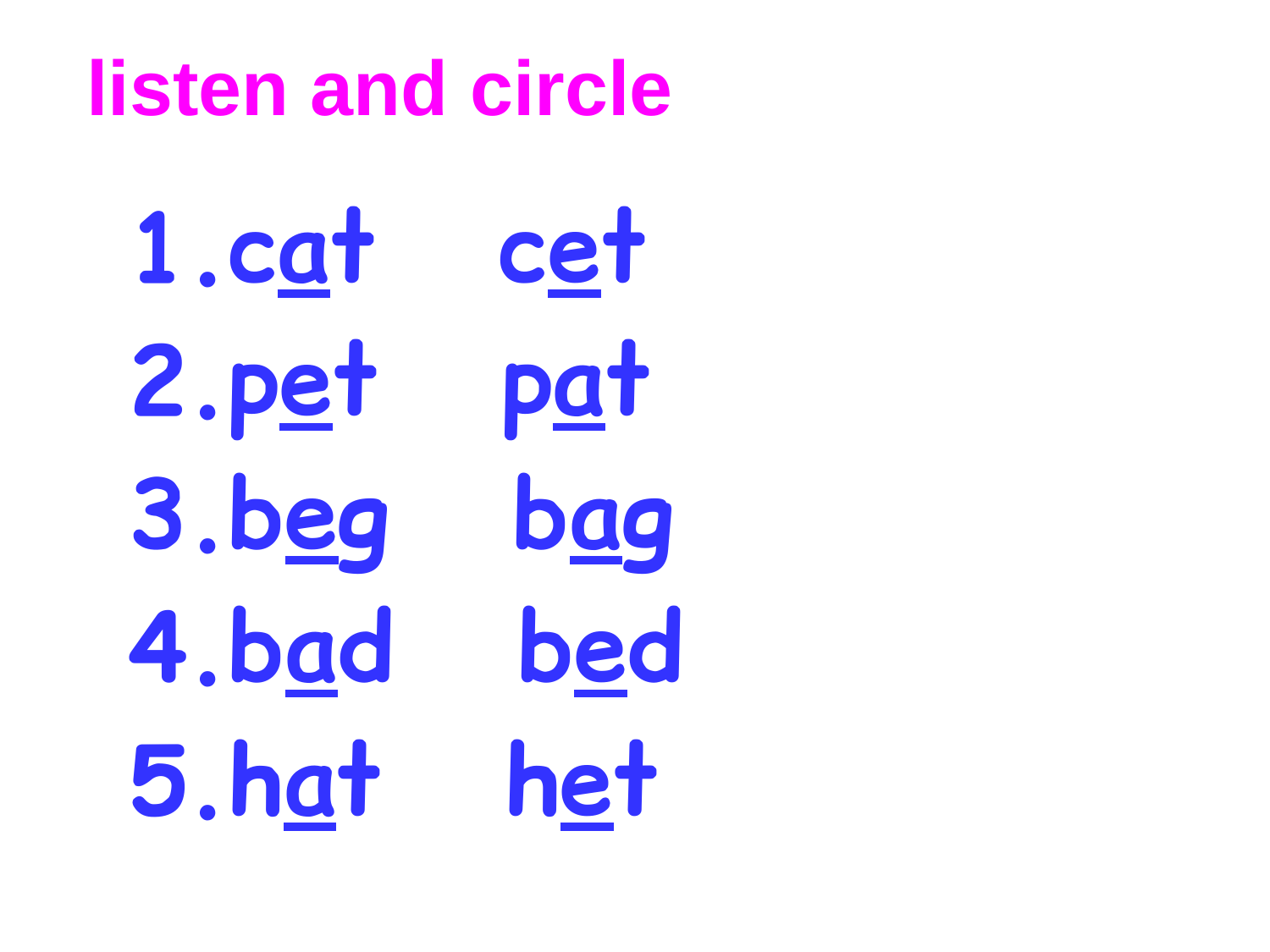

listen and circle
1.cat   cet
2.pet   pat
3.beg   bag
4.bad   bed
5.hat   het